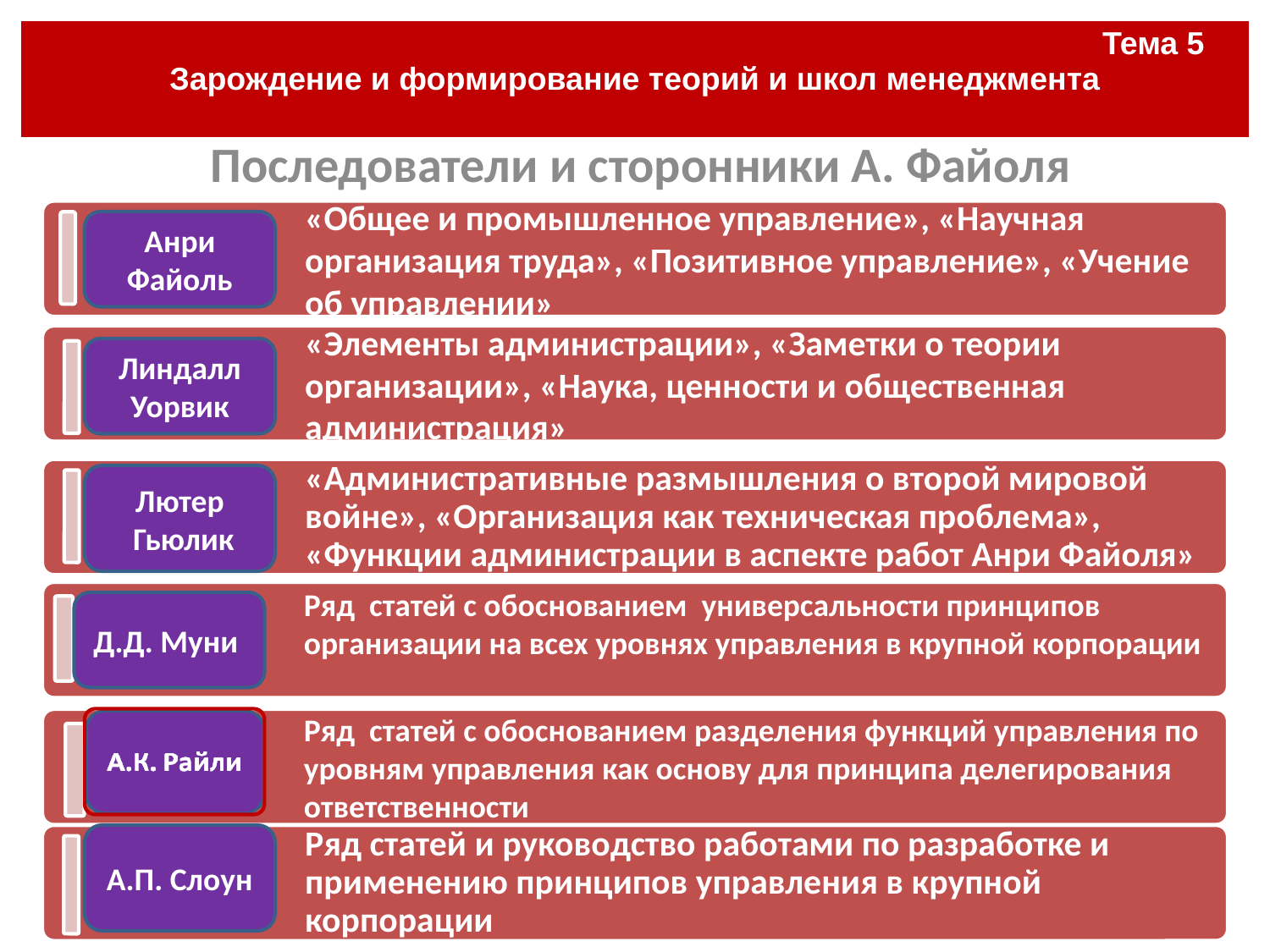

| Тема 5 Зарождение и формирование теорий и школ менеджмента |
| --- |
#
 Последователи и сторонники А. Файоля
«Общее и промышленное управление», «Научная организация труда», «Позитивное управление», «Учение об управлении»
«Элементы администрации», «Заметки о теории организации», «Наука, ценности и общественная администрация»
«Административные размышления о второй мировой войне», «Организация как техническая проблема», «Функции администрации в аспекте работ Анри Файоля»
Ряд  статей с обоснованием  универсальности принципов  организации на всех уровнях управления в крупной корпорации

Ряд  статей с обоснованием разделения функций управления по уровням управления как основу для принципа делегирования ответственности

Ряд статей и руководство работами по разработке и применению принципов управления в крупной корпорации
Анри Файоль
Линдалл
Уорвик
Лютер
 Гьюлик

Д.Д. Муни

А.П. Слоун